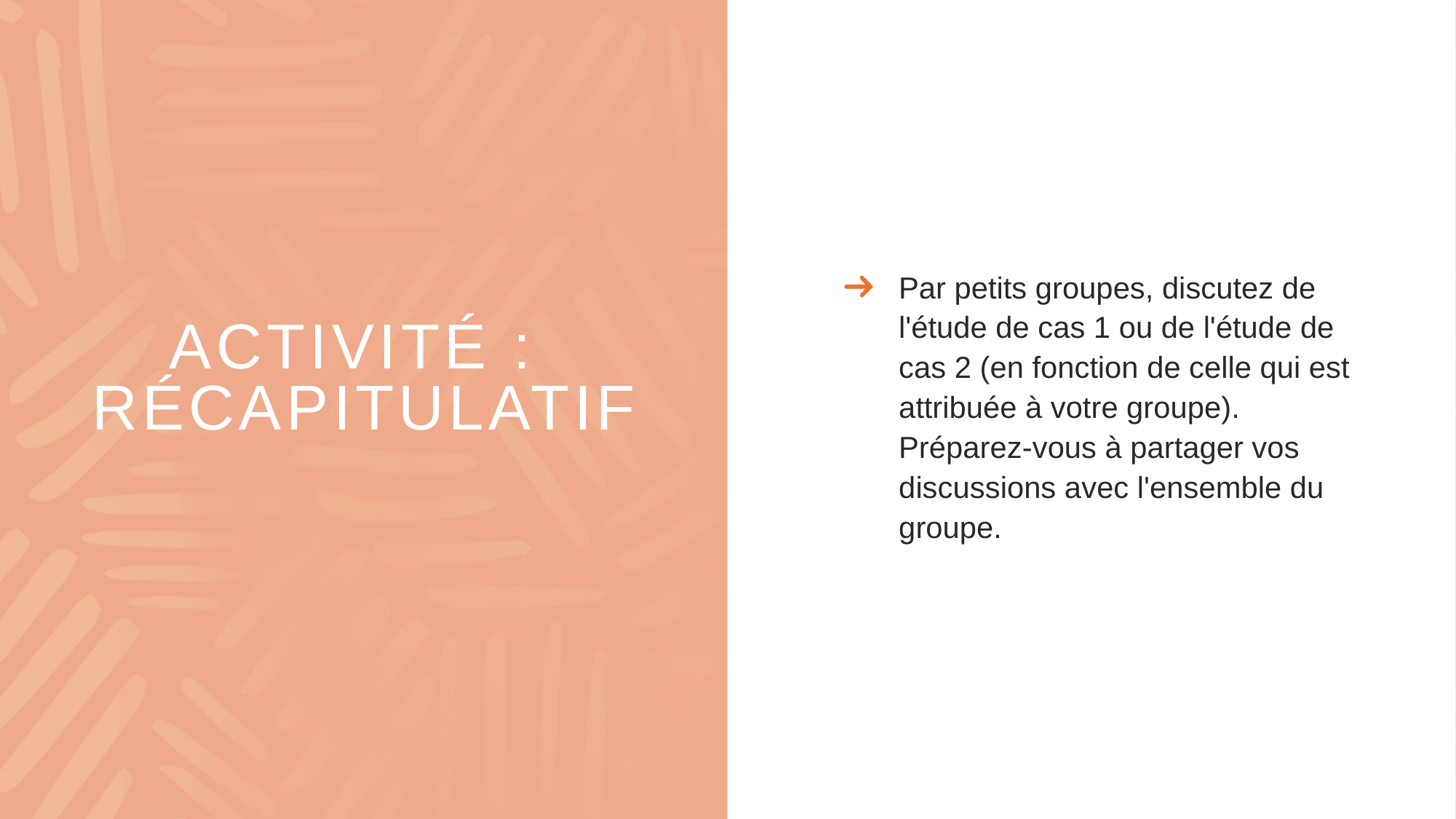

Par petits groupes, discutez de l'étude de cas 1 ou de l'étude de cas 2 (en fonction de celle qui est attribuée à votre groupe).  Préparez-vous à partager vos discussions avec l'ensemble du groupe.
# Activité : Récapitulatif